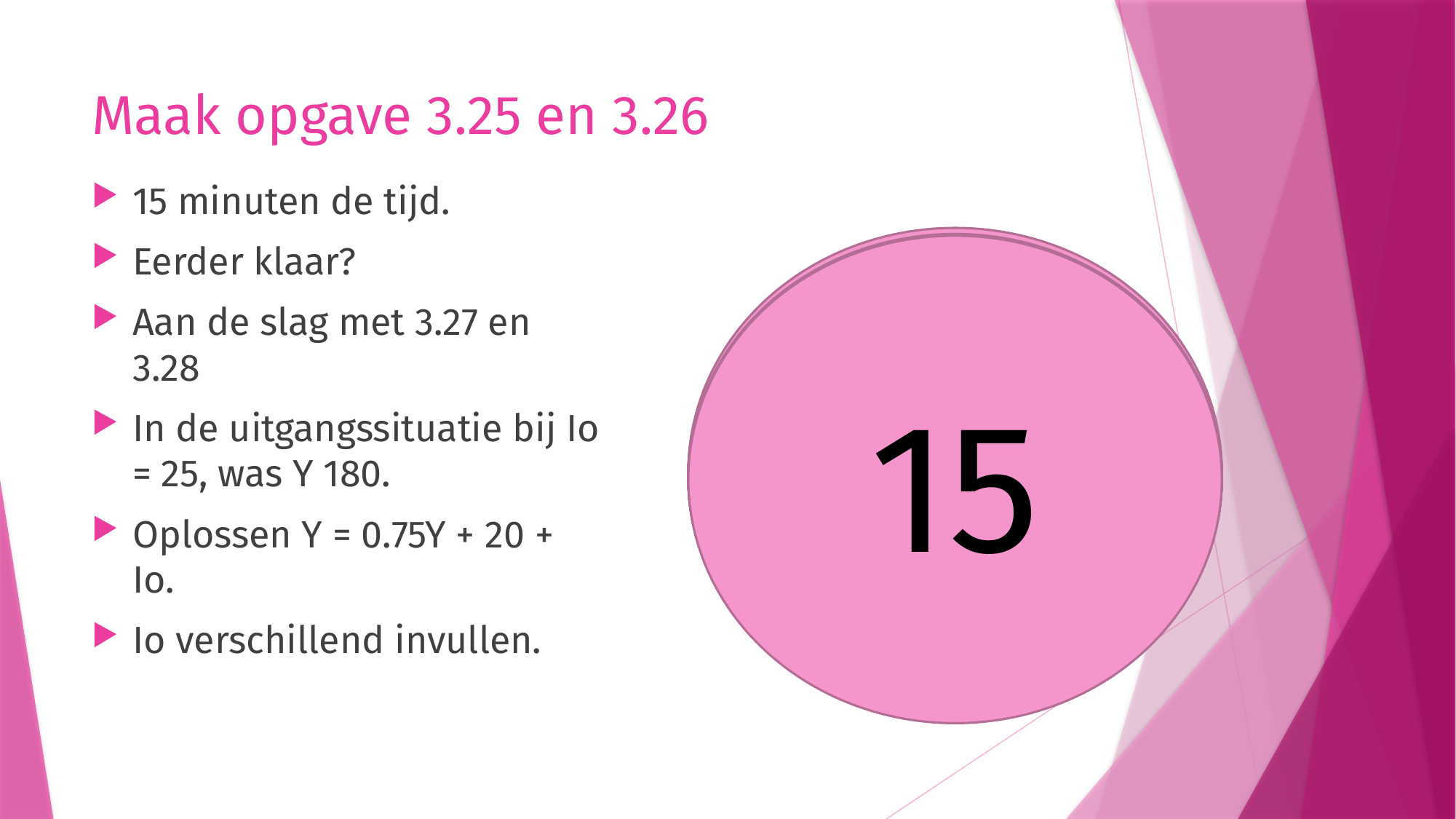

# Maak opgave 3.25 en 3.26
15 minuten de tijd.
Eerder klaar?
Aan de slag met 3.27 en 3.28
In de uitgangssituatie bij Io = 25, was Y 180.
Oplossen Y = 0.75Y + 20 + Io.
Io verschillend invullen.

13
11
10
12
9
8
14
5
6
7
4
3
1
2
15